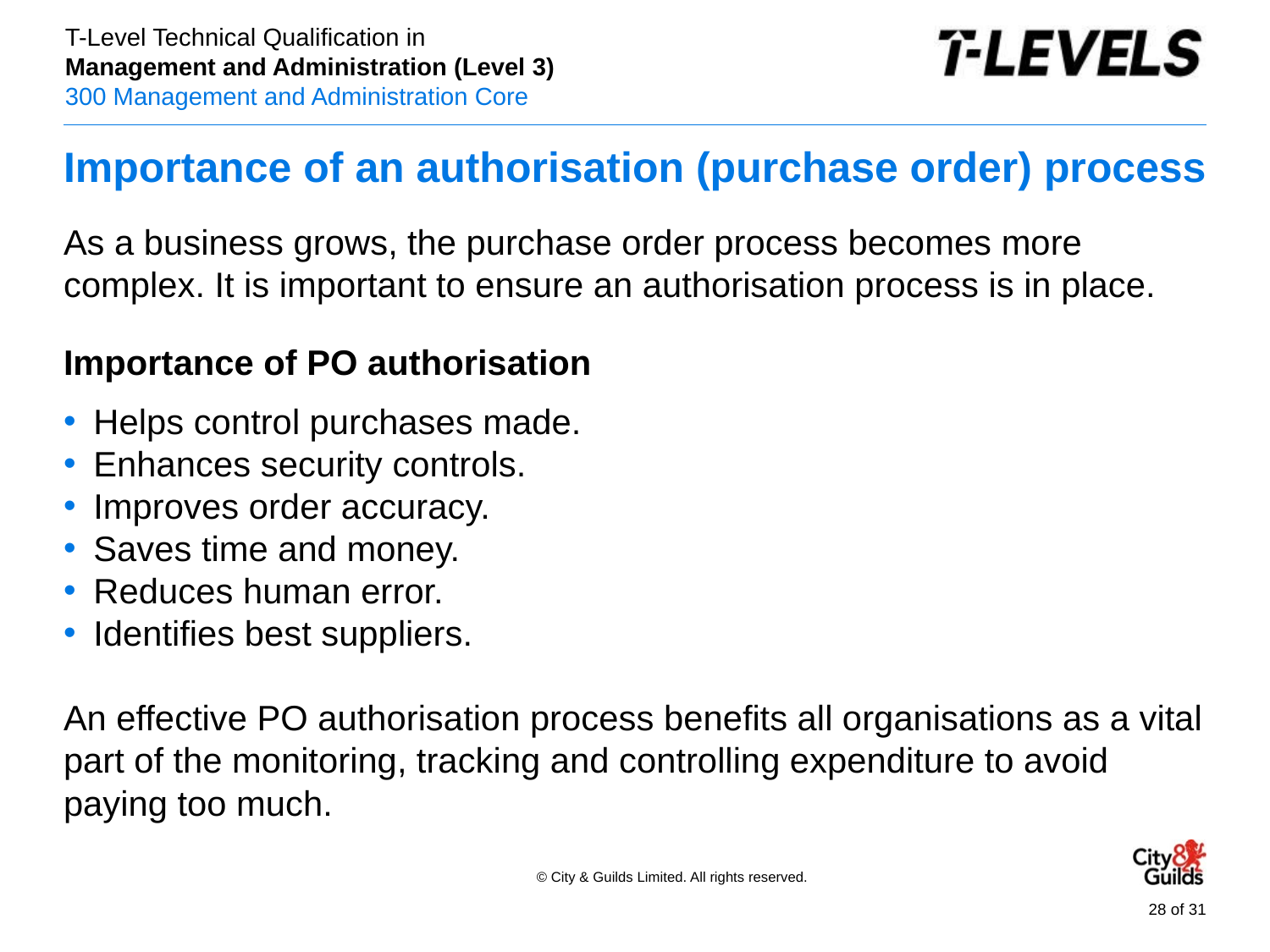

# Importance of an authorisation (purchase order) process
As a business grows, the purchase order process becomes more complex. It is important to ensure an authorisation process is in place.
Importance of PO authorisation
Helps control purchases made.
Enhances security controls.
Improves order accuracy.
Saves time and money.
Reduces human error.
Identifies best suppliers.

An effective PO authorisation process benefits all organisations as a vital part of the monitoring, tracking and controlling expenditure to avoid paying too much.